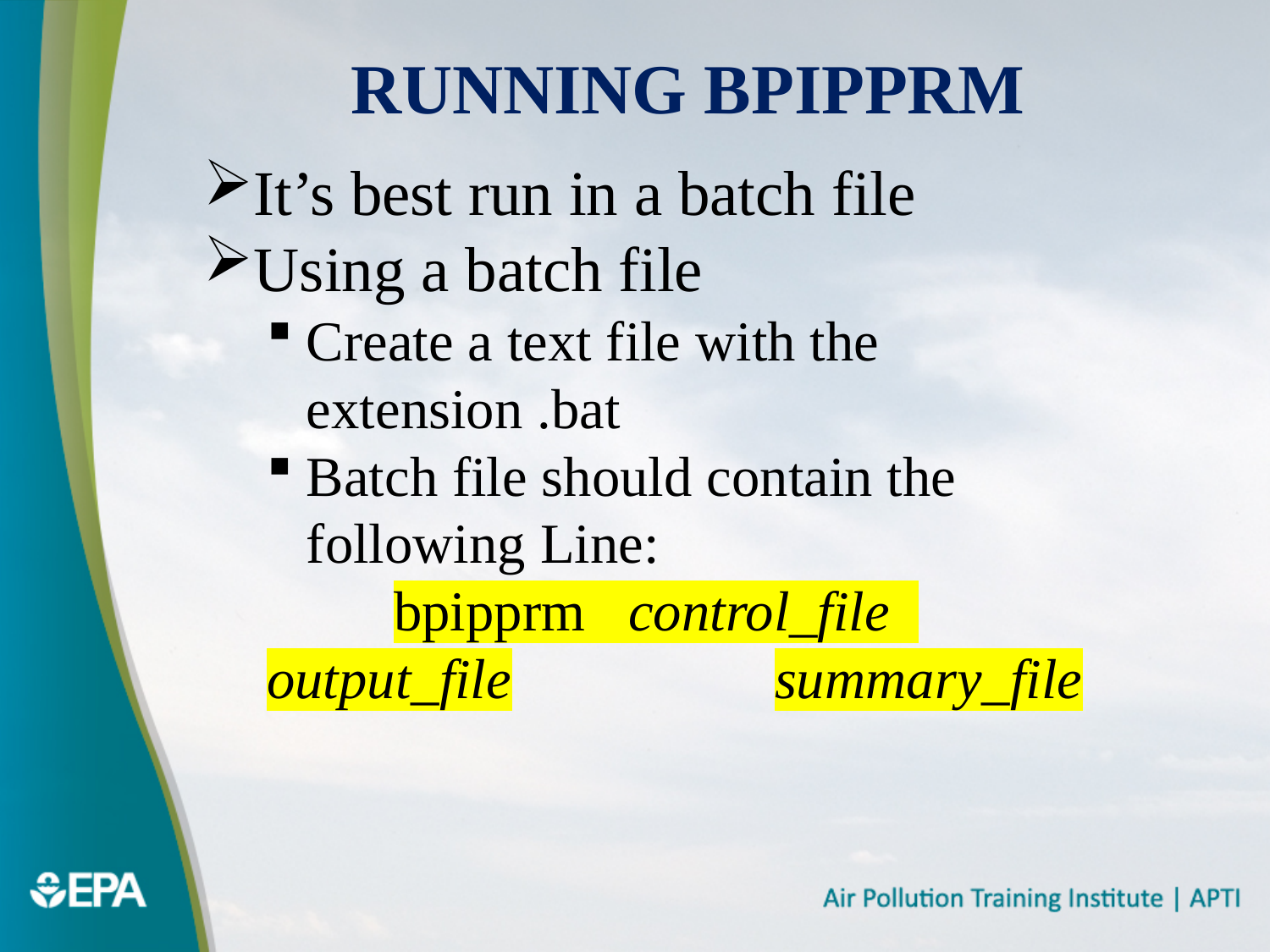

# Running BPIPPRM
It’s best run in a batch file
Using a batch file
Create a text file with the extension .bat
Batch file should contain the following Line:
	bpipprm   control_file   output_file   		summary_file